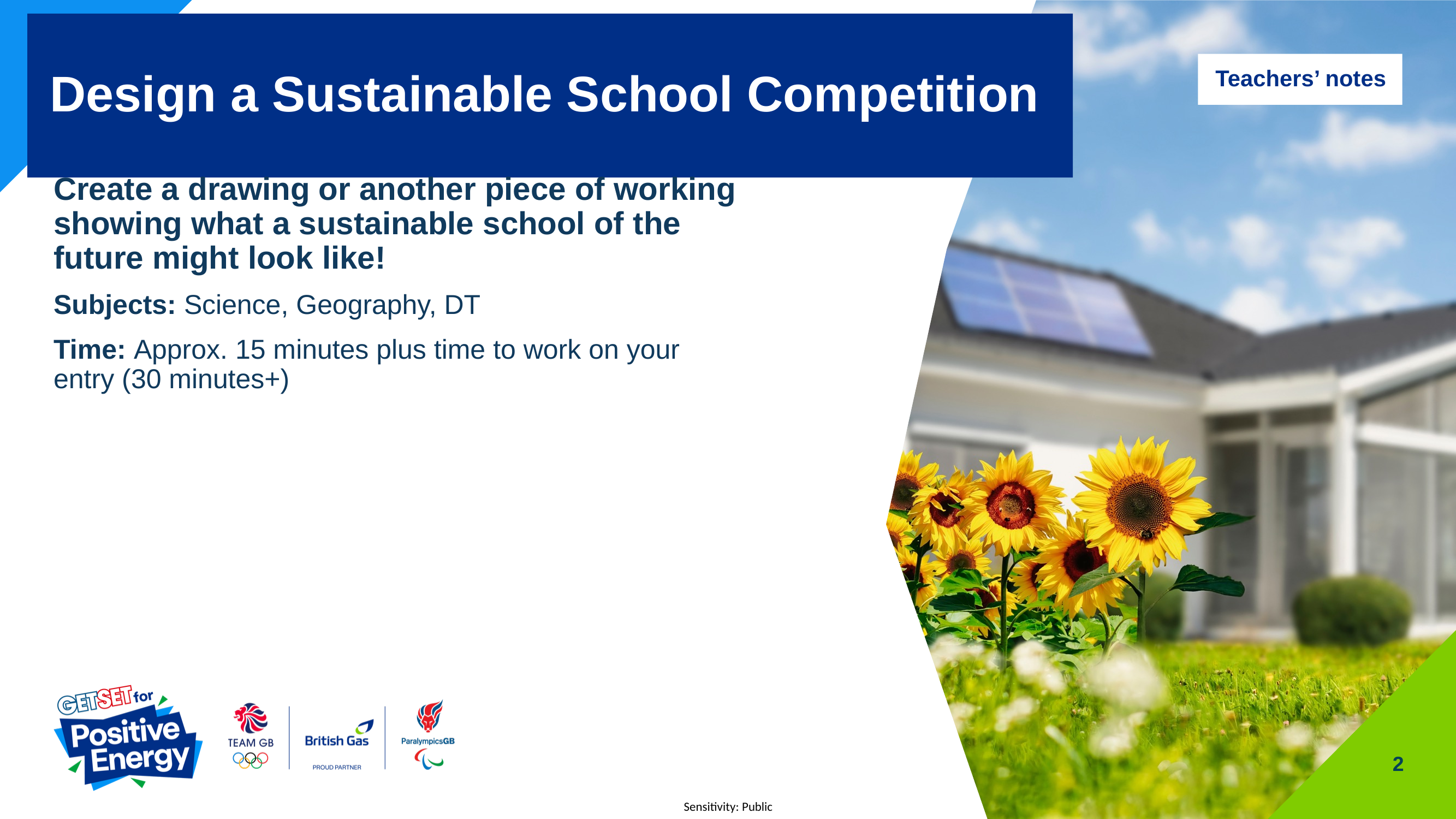

Teachers’ notes
# Design a Sustainable School Competition
Create a drawing or another piece of working showing what a sustainable school of the future might look like!
Subjects: Science, Geography, DT
Time: Approx. 15 minutes plus time to work on your entry (30 minutes+)

2
2